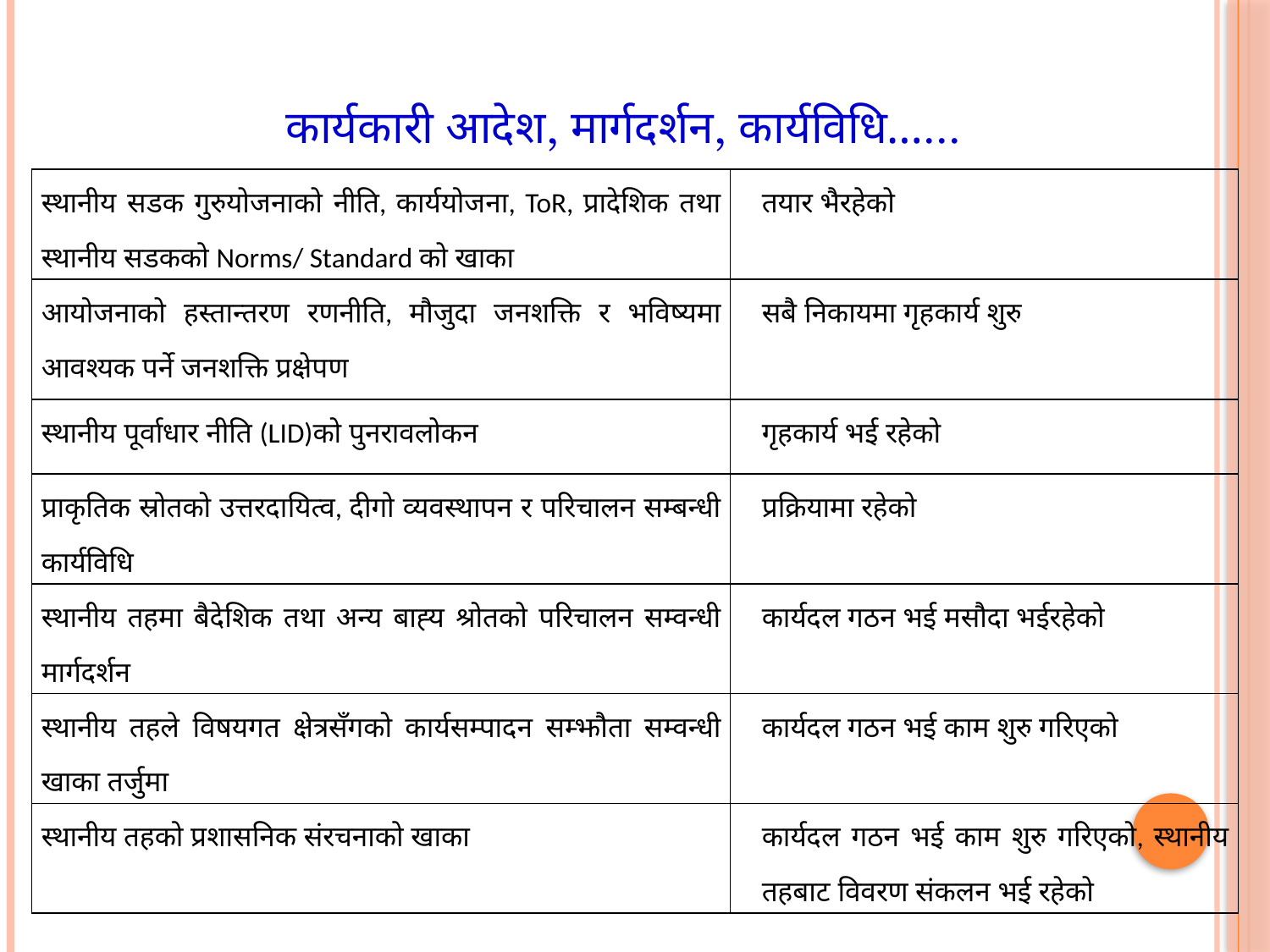

# कार्यकारी आदेश, मार्गदर्शन, कार्यविधि…...
| स्थानीय सडक गुरुयोजनाको नीति, कार्ययोजना, ToR, प्रादेशिक तथा स्थानीय सडकको Norms/ Standard को खाका | तयार भैरहेको |
| --- | --- |
| आयोजनाको हस्तान्तरण रणनीति, मौजुदा जनशक्ति र भविष्यमा आवश्यक पर्ने जनशक्ति प्रक्षेपण | सबै निकायमा गृहकार्य शुरु |
| स्थानीय पूर्वाधार नीति (LID)को पुनरावलोकन | गृहकार्य भई रहेको |
| प्राकृतिक स्रोतको उत्तरदायित्व, दीगो व्यवस्थापन र परिचालन सम्बन्धी कार्यविधि | प्रक्रियामा रहेको |
| स्थानीय तहमा बैदेशिक तथा अन्य बाह्य श्रोतको परिचालन सम्वन्धी मार्गदर्शन | कार्यदल गठन भई मसौदा भईरहेको |
| स्थानीय तहले विषयगत क्षेत्रसँगको कार्यसम्पादन सम्झौता सम्वन्धी खाका तर्जुमा | कार्यदल गठन भई काम शुरु गरिएको |
| स्थानीय तहको प्रशासनिक संरचनाको खाका | कार्यदल गठन भई काम शुरु गरिएको, स्थानीय तहबाट विवरण संकलन भई रहेको |